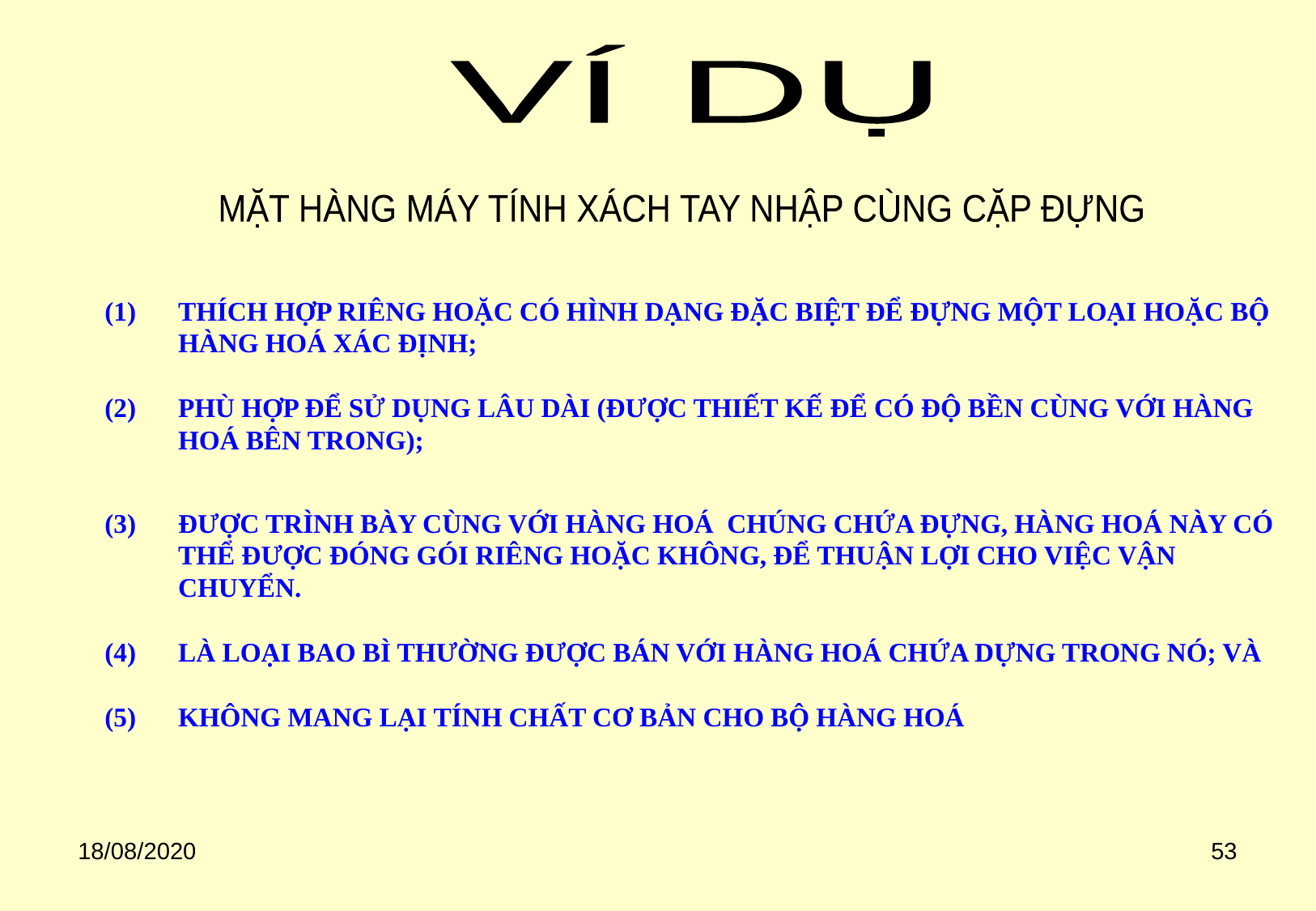

VÍ DỤ
MẶT HÀNG MÁY TÍNH XÁCH TAY NHẬP CÙNG CẶP ĐỰNG

(1)	THÍCH HỢP RIÊNG HOẶC CÓ HÌNH DẠNG ĐẶC BIỆT ĐỂ ĐỰNG MỘT LOẠI HOẶC BỘ HÀNG HOÁ XÁC ĐỊNH;

(2)	PHÙ HỢP ĐỂ SỬ DỤNG LÂU DÀI (ĐƯỢC THIẾT KẾ ĐỂ CÓ ĐỘ BỀN CÙNG VỚI HÀNG HOÁ BÊN TRONG);

(3)	ĐƯỢC TRÌNH BÀY CÙNG VỚI HÀNG HOÁ  CHÚNG CHỨA ĐỰNG, HÀNG HOÁ NÀY CÓ THỂ ĐƯỢC ĐÓNG GÓI RIÊNG HOẶC KHÔNG, ĐỂ THUẬN LỢI CHO VIỆC VẬN CHUYỂN.

LÀ LOẠI BAO BÌ THƯỜNG ĐƯỢC BÁN VỚI HÀNG HOÁ CHỨA DỰNG TRONG NÓ; VÀ

KHÔNG MANG LẠI TÍNH CHẤT CƠ BẢN CHO BỘ HÀNG HOÁ
18/08/2020
53